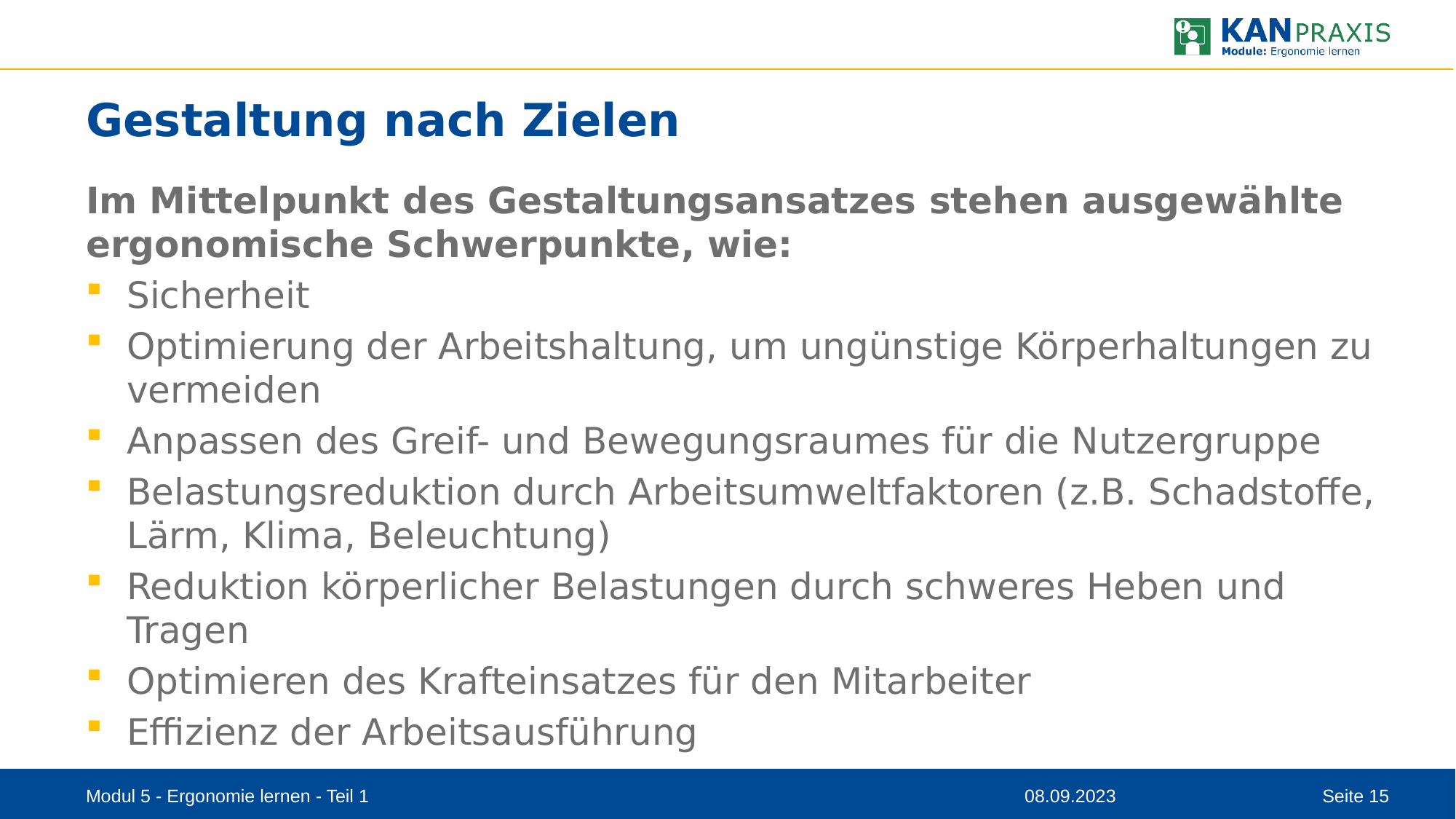

# Gestaltung nach Zielen
Im Mittelpunkt des Gestaltungsansatzes stehen ausgewählte ergonomische Schwerpunkte, wie:
Sicherheit
Optimierung der Arbeitshaltung, um ungünstige Körperhaltungen zu vermeiden
Anpassen des Greif- und Bewegungsraumes für die Nutzergruppe
Belastungsreduktion durch Arbeitsumweltfaktoren (z.B. Schadstoffe, Lärm, Klima, Beleuchtung)
Reduktion körperlicher Belastungen durch schweres Heben und Tragen
Optimieren des Krafteinsatzes für den Mitarbeiter
Effizienz der Arbeitsausführung
Modul 5 - Ergonomie lernen - Teil 1
08.09.2023
Seite 15